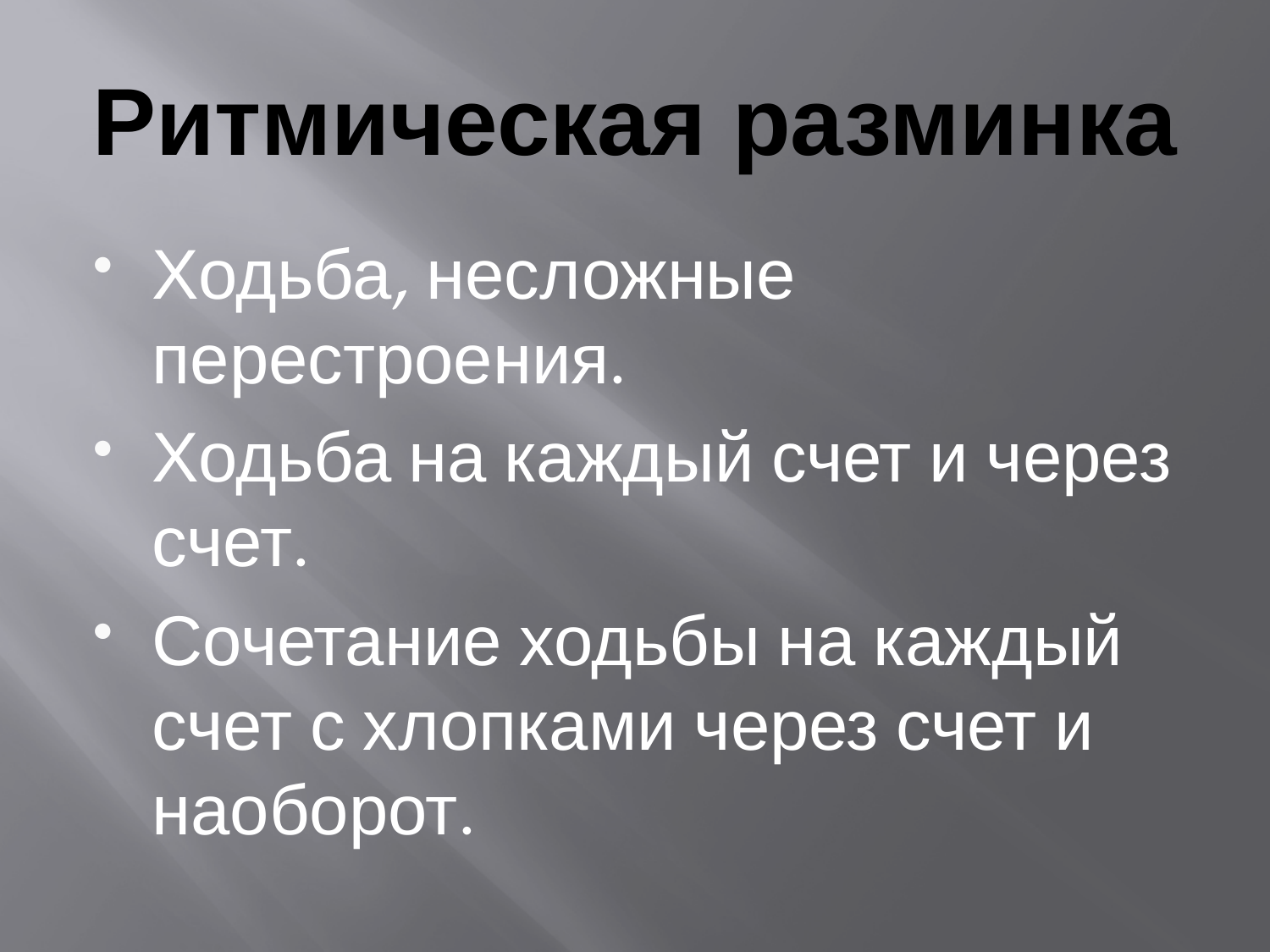

# Ритмическая разминка
Ходьба, несложные перестроения.
Ходьба на каждый счет и через счет.
Сочетание ходьбы на каждый счет с хлопками через счет и наоборот.